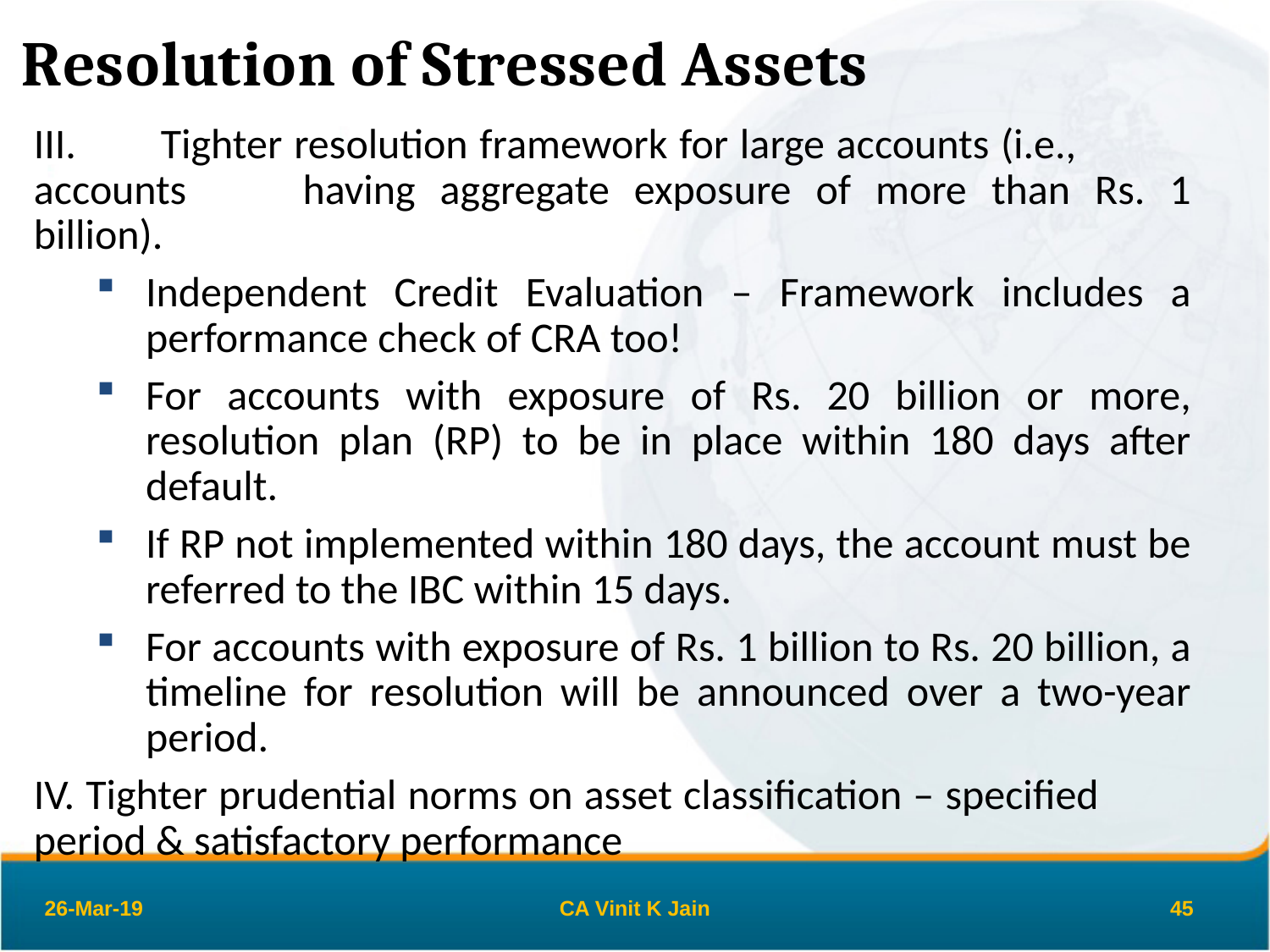

# Resolution of Stressed Assets
III.	Tighter resolution framework for large accounts (i.e., 	accounts 	having aggregate exposure of more than Rs. 1 billion).
Independent Credit Evaluation – Framework includes a performance check of CRA too!
For accounts with exposure of Rs. 20 billion or more, resolution plan (RP) to be in place within 180 days after default.
If RP not implemented within 180 days, the account must be referred to the IBC within 15 days.
For accounts with exposure of Rs. 1 billion to Rs. 20 billion, a timeline for resolution will be announced over a two-year period.
IV. Tighter prudential norms on asset classification – specified 	period & satisfactory performance

26-Mar-19
CA Vinit K Jain
45